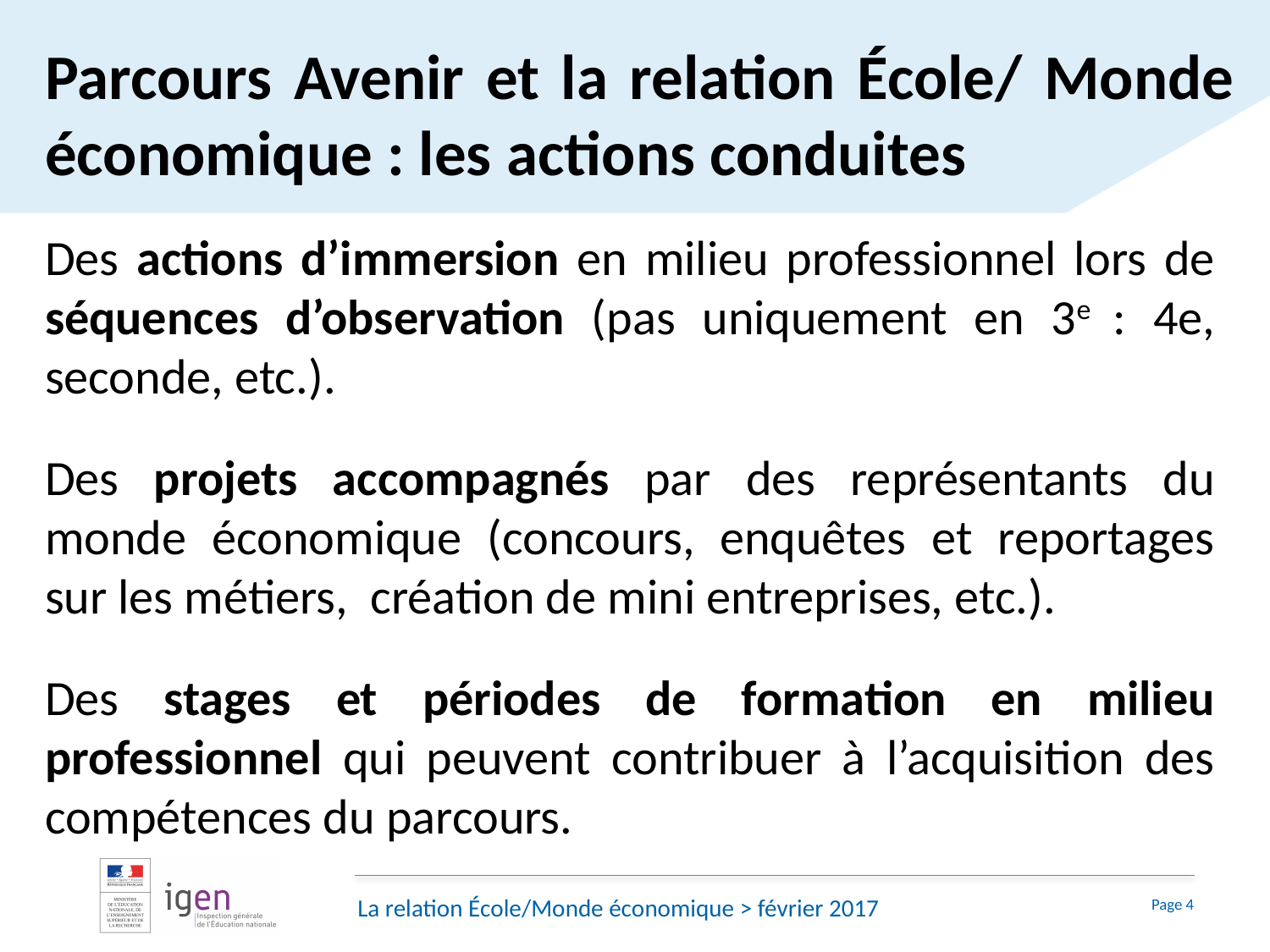

# Parcours Avenir et la relation École/ Monde économique : les actions conduites
Des actions d’immersion en milieu professionnel lors de séquences d’observation (pas uniquement en 3e : 4e, seconde, etc.).

Des projets accompagnés par des représentants du monde économique (concours, enquêtes et reportages sur les métiers,  création de mini entreprises, etc.).

Des stages et périodes de formation en milieu professionnel qui peuvent contribuer à l’acquisition des compétences du parcours.